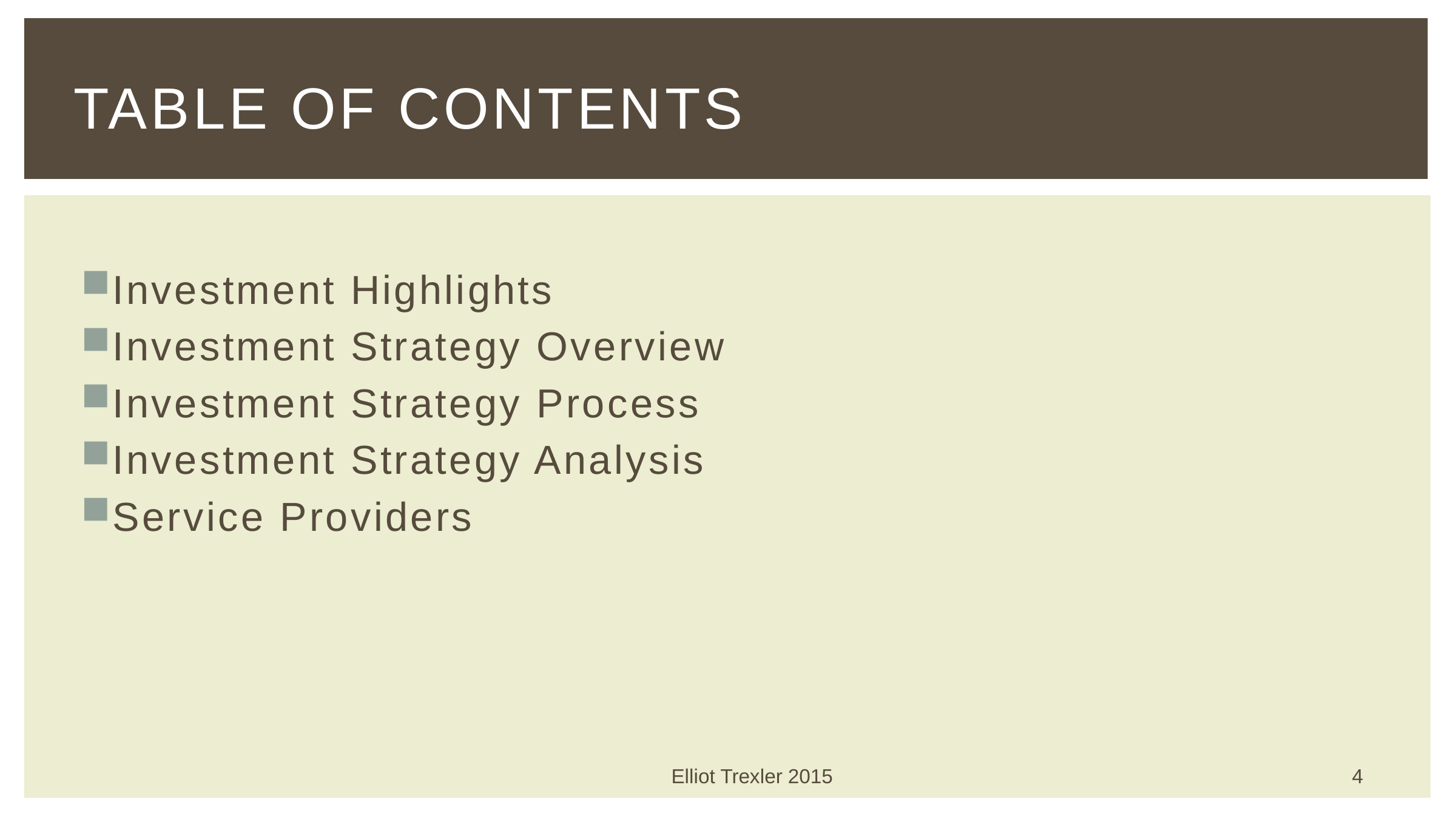

# Table of contents

Investment Highlights
Investment Strategy Overview
Investment Strategy Process
Investment Strategy Analysis
Service Providers
4
Elliot Trexler 2015